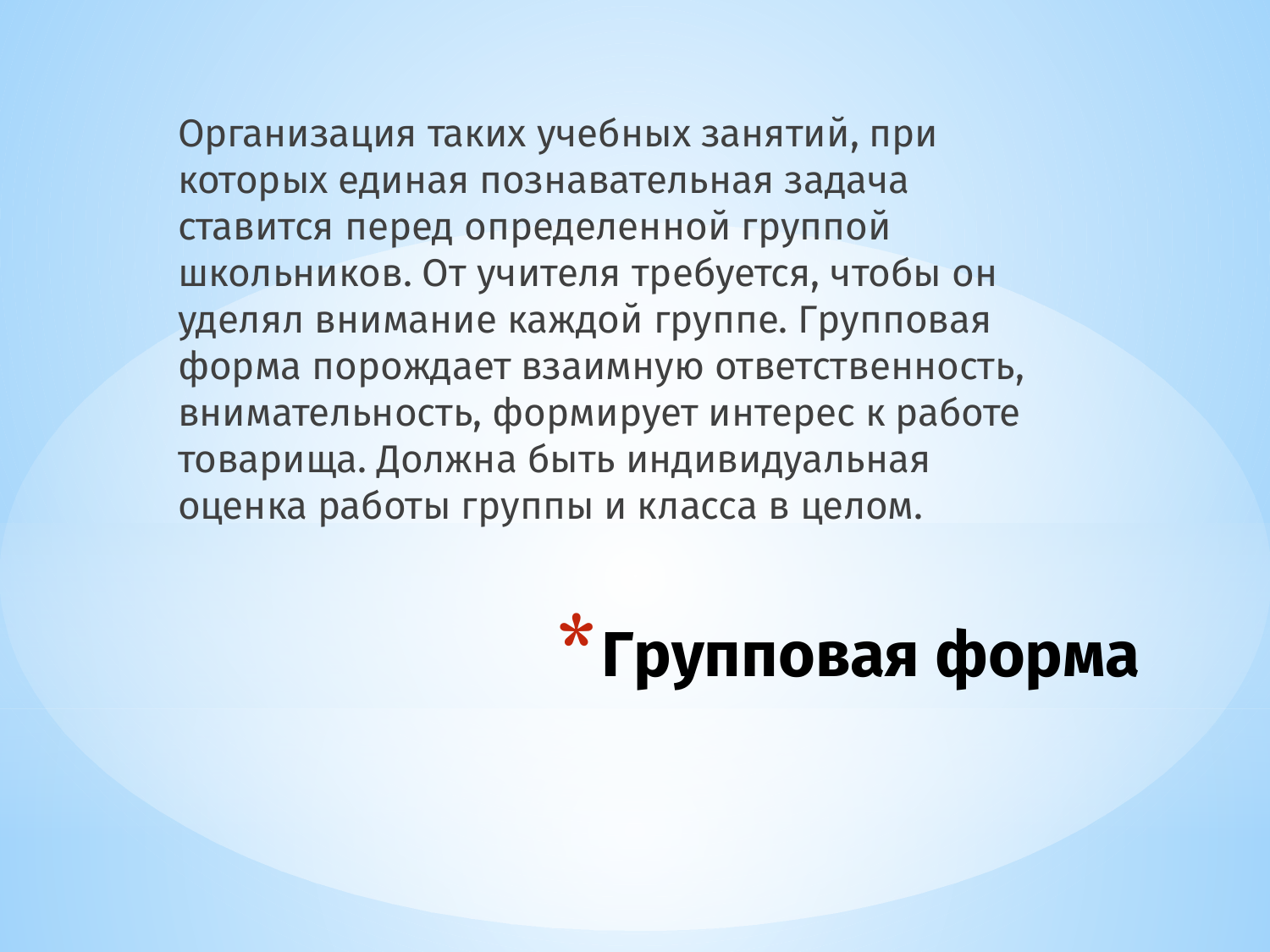

Организация таких учебных занятий, при которых единая познавательная задача ставится перед определенной группой школьников. От учителя требуется, чтобы он уделял внимание каждой группе. Групповая форма порождает взаимную ответственность, внимательность, формирует интерес к работе товарища. Должна быть индивидуальная оценка работы группы и класса в целом.
# Групповая форма